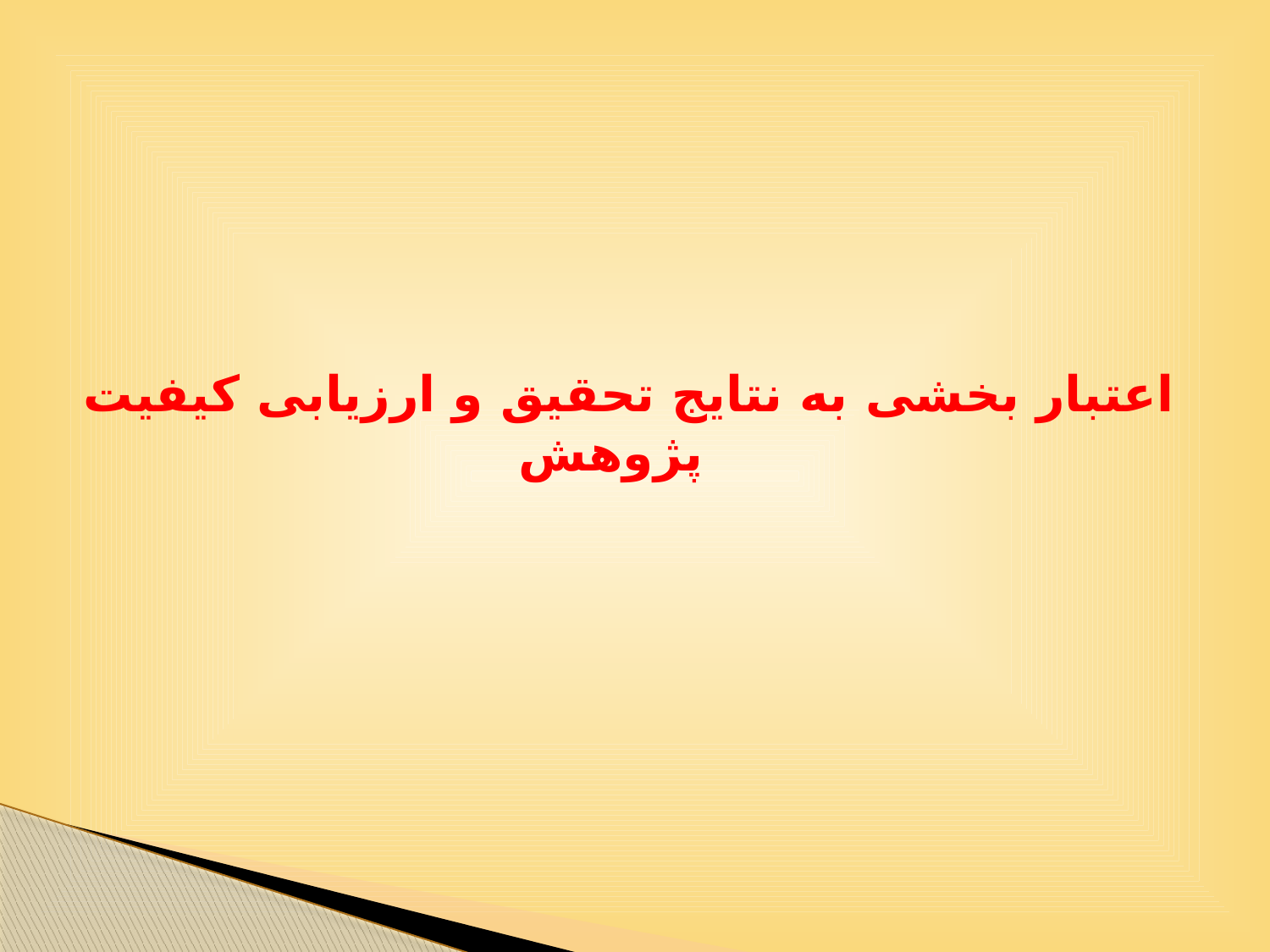

#
اعتبار بخشی به نتایج تحقیق و ارزیابی کیفیت پژوهش